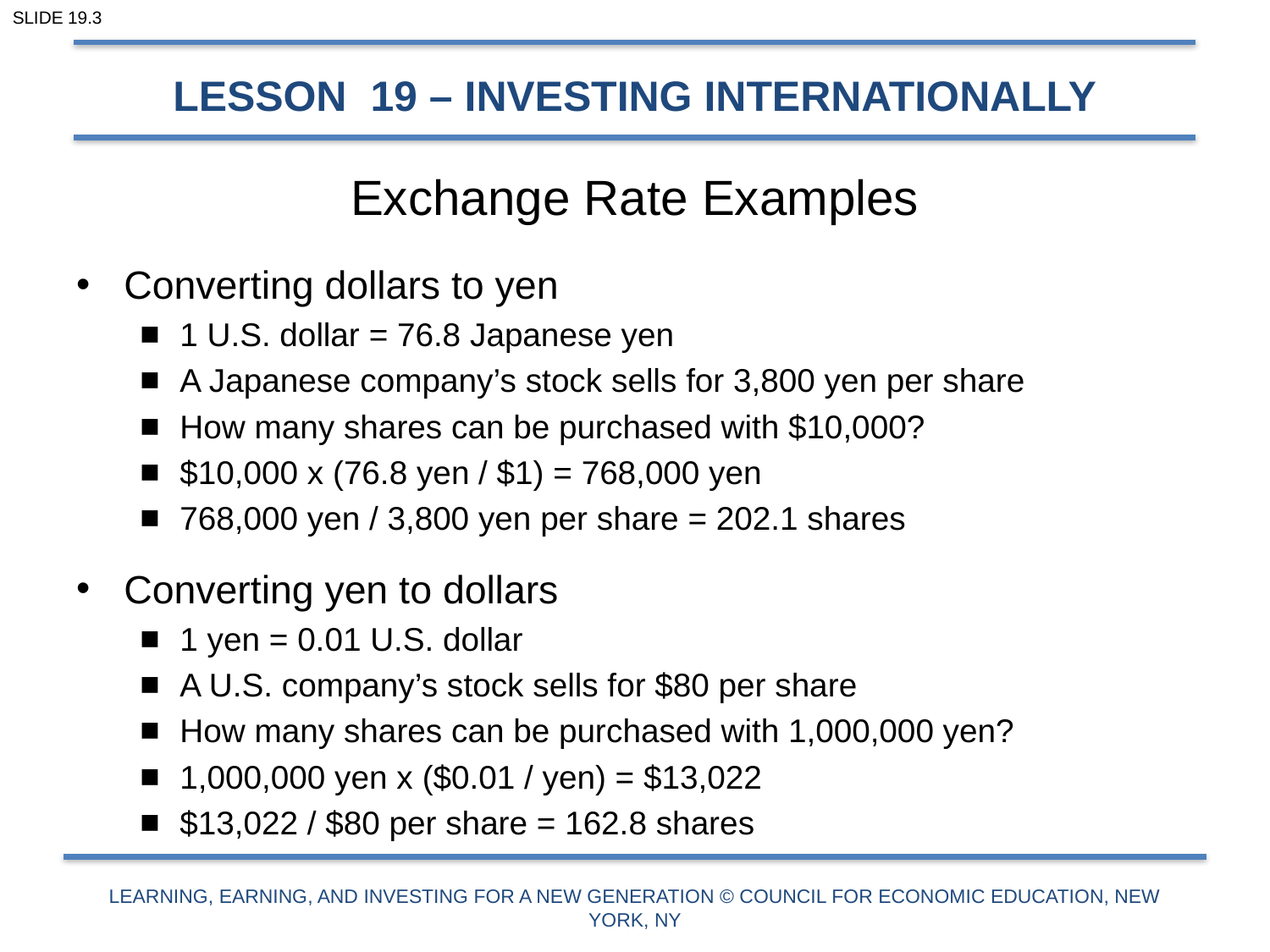

Slide 19.3
Lesson  19 – Investing Internationally
# Exchange Rate Examples
Converting dollars to yen
1 U.S. dollar = 76.8 Japanese yen
A Japanese company’s stock sells for 3,800 yen per share
How many shares can be purchased with $10,000?
$10,000 x (76.8 yen / $1) = 768,000 yen
768,000 yen / 3,800 yen per share = 202.1 shares
Converting yen to dollars
1 yen = 0.01 U.S. dollar
A U.S. company’s stock sells for $80 per share
How many shares can be purchased with 1,000,000 yen?
1,000,000 yen x ($0.01 / yen) = $13,022
$13,022 / $80 per share = 162.8 shares